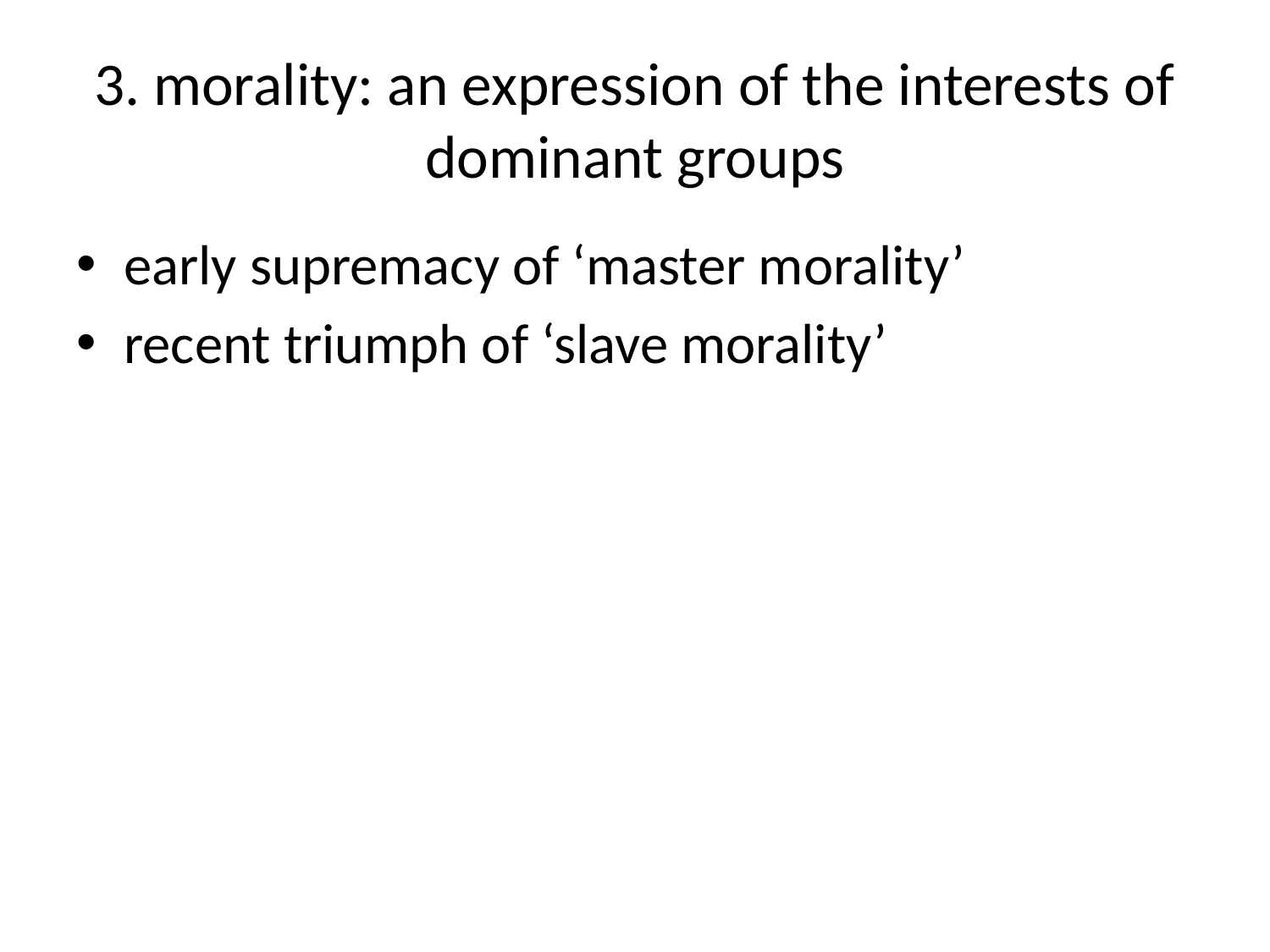

# 3. morality: an expression of the interests of dominant groups
early supremacy of ‘master morality’
recent triumph of ‘slave morality’